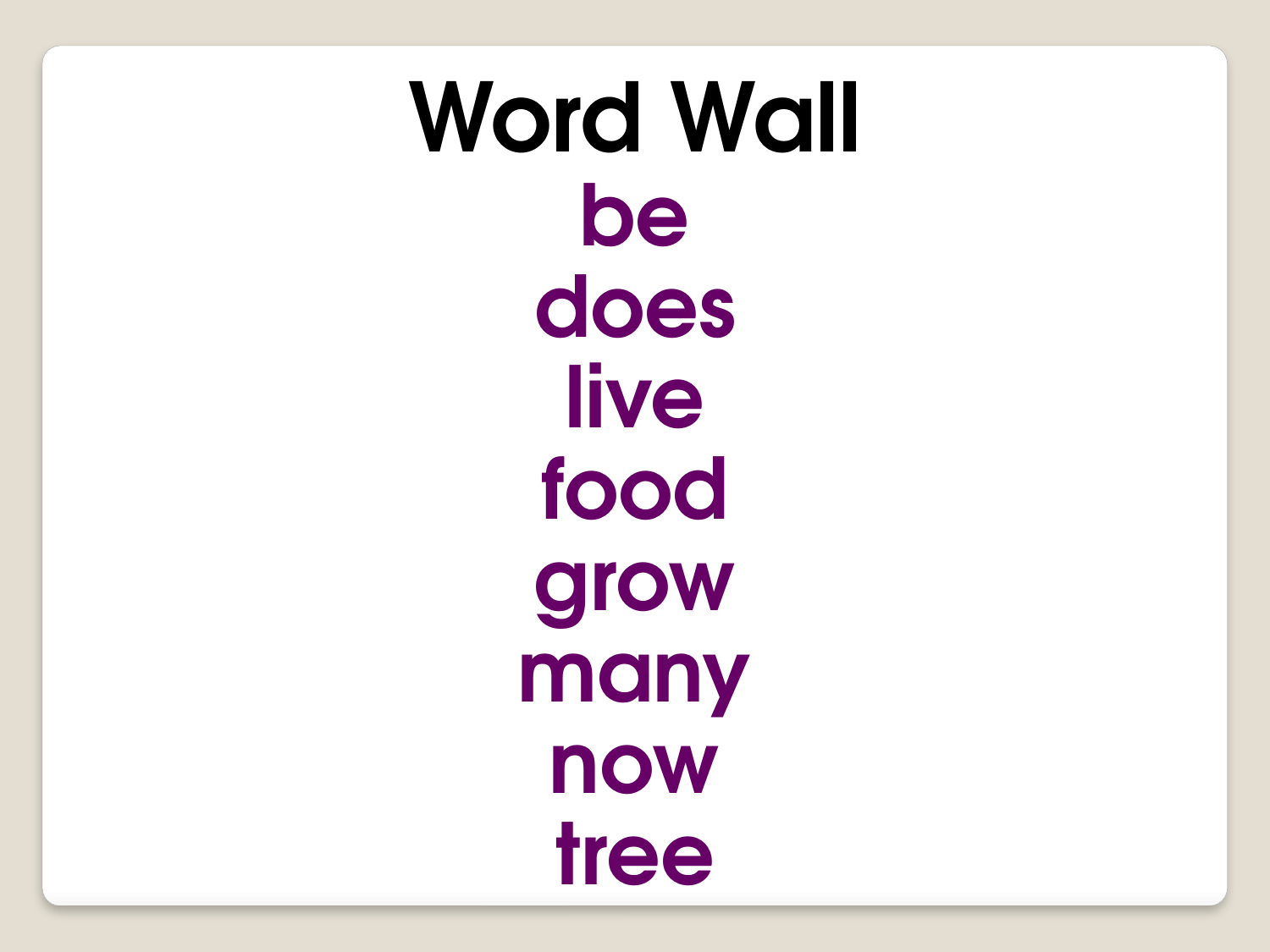

Word Wall
be
does
live
food
grow
many
now
tree